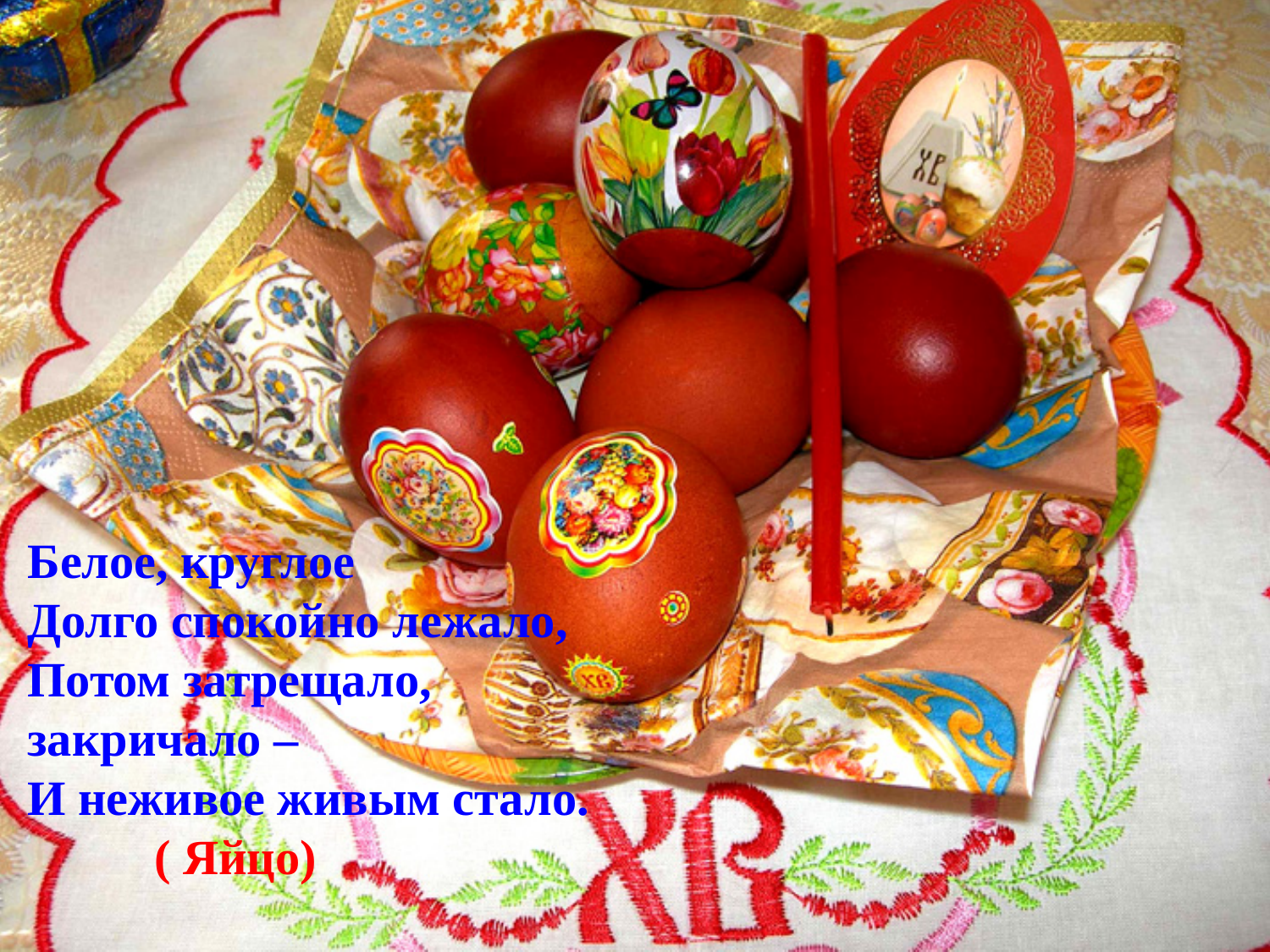

Белое, круглое
Долго спокойно лежало,
Потом затрещало, закричало –
И неживое живым стало.            	( Яйцо)